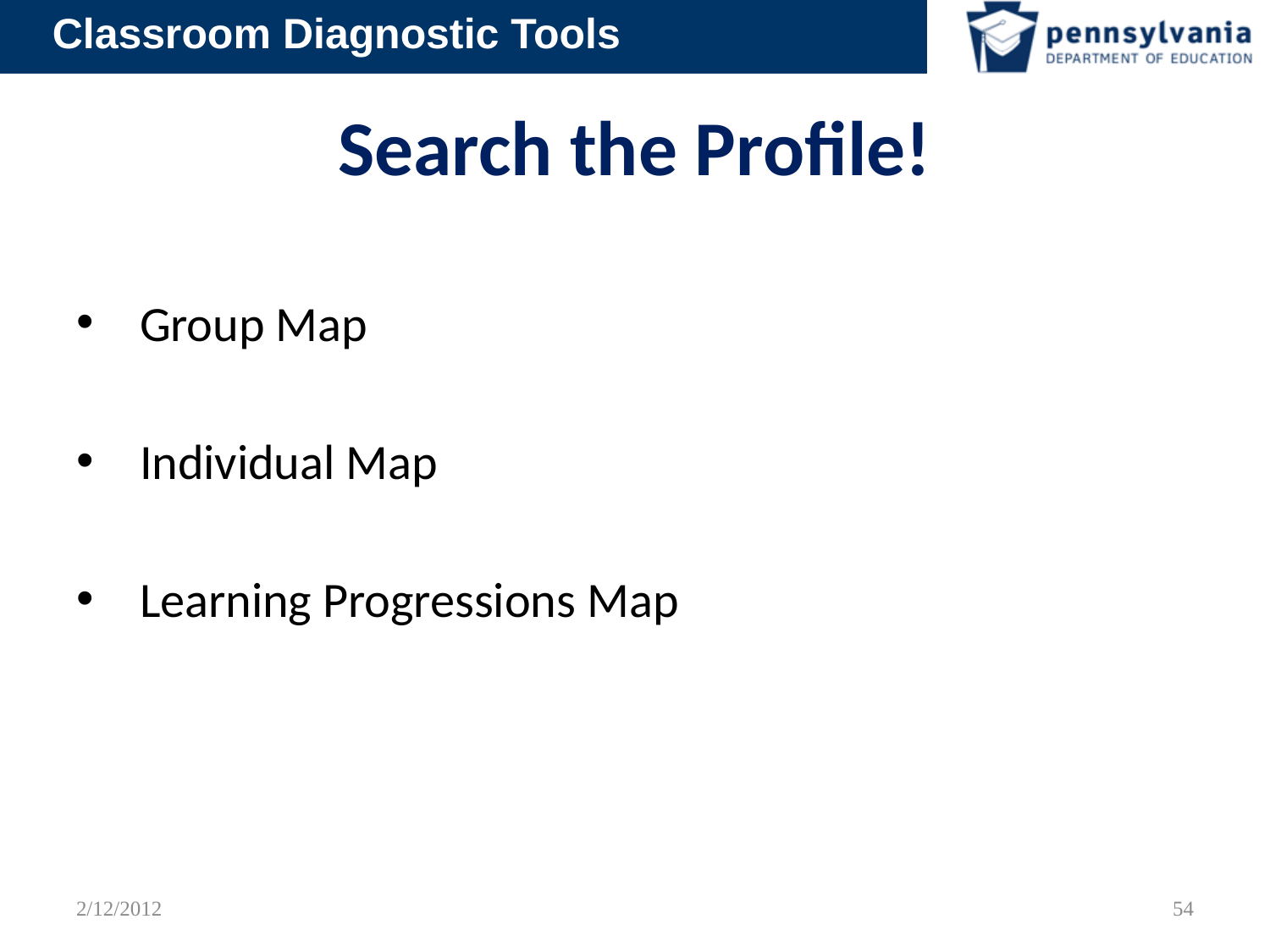

# Search the Profile!
Group Map

Individual Map

Learning Progressions Map

2/12/2012
54